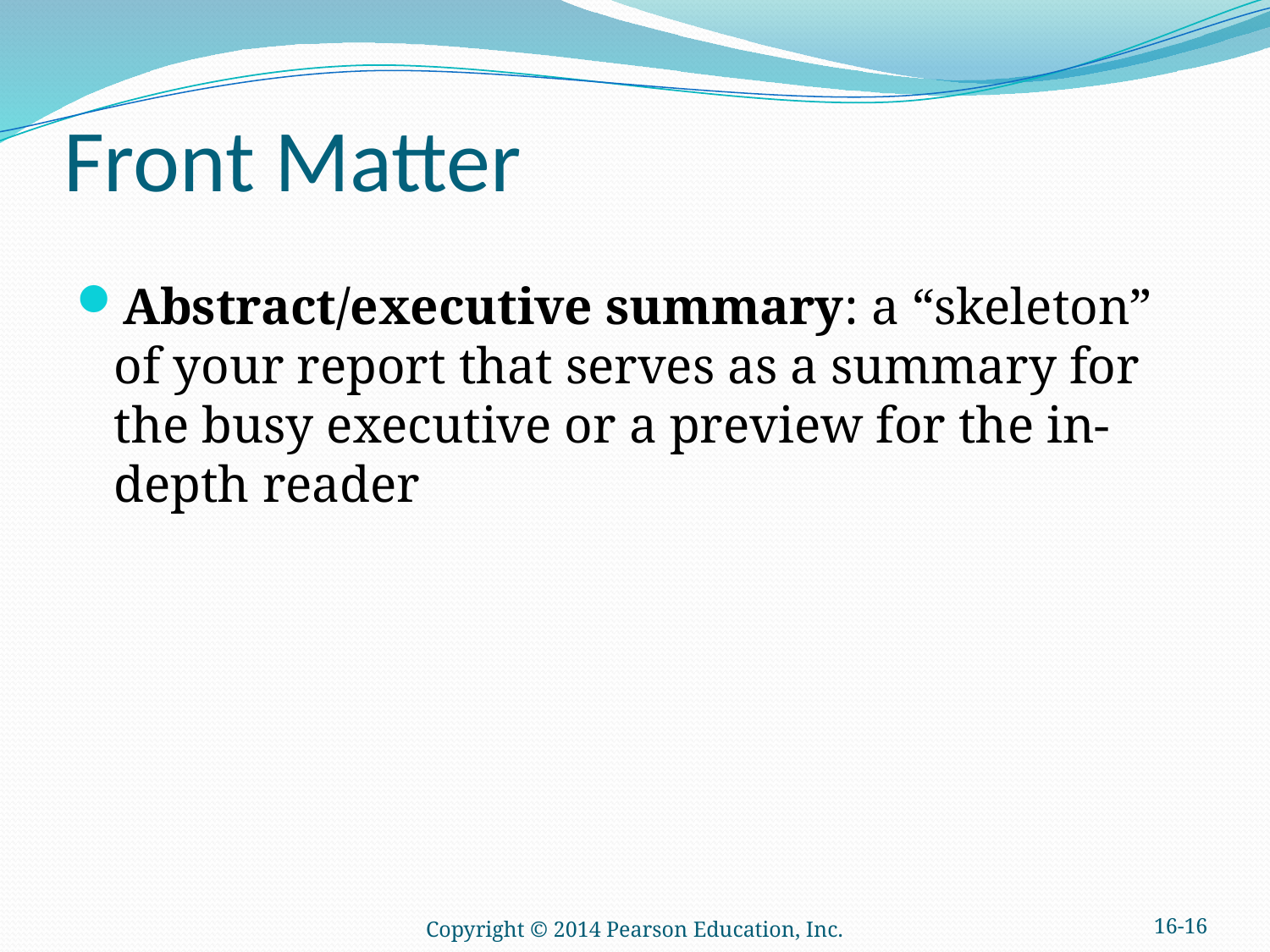

# Front Matter
Abstract/executive summary: a “skeleton” of your report that serves as a summary for the busy executive or a preview for the in-depth reader